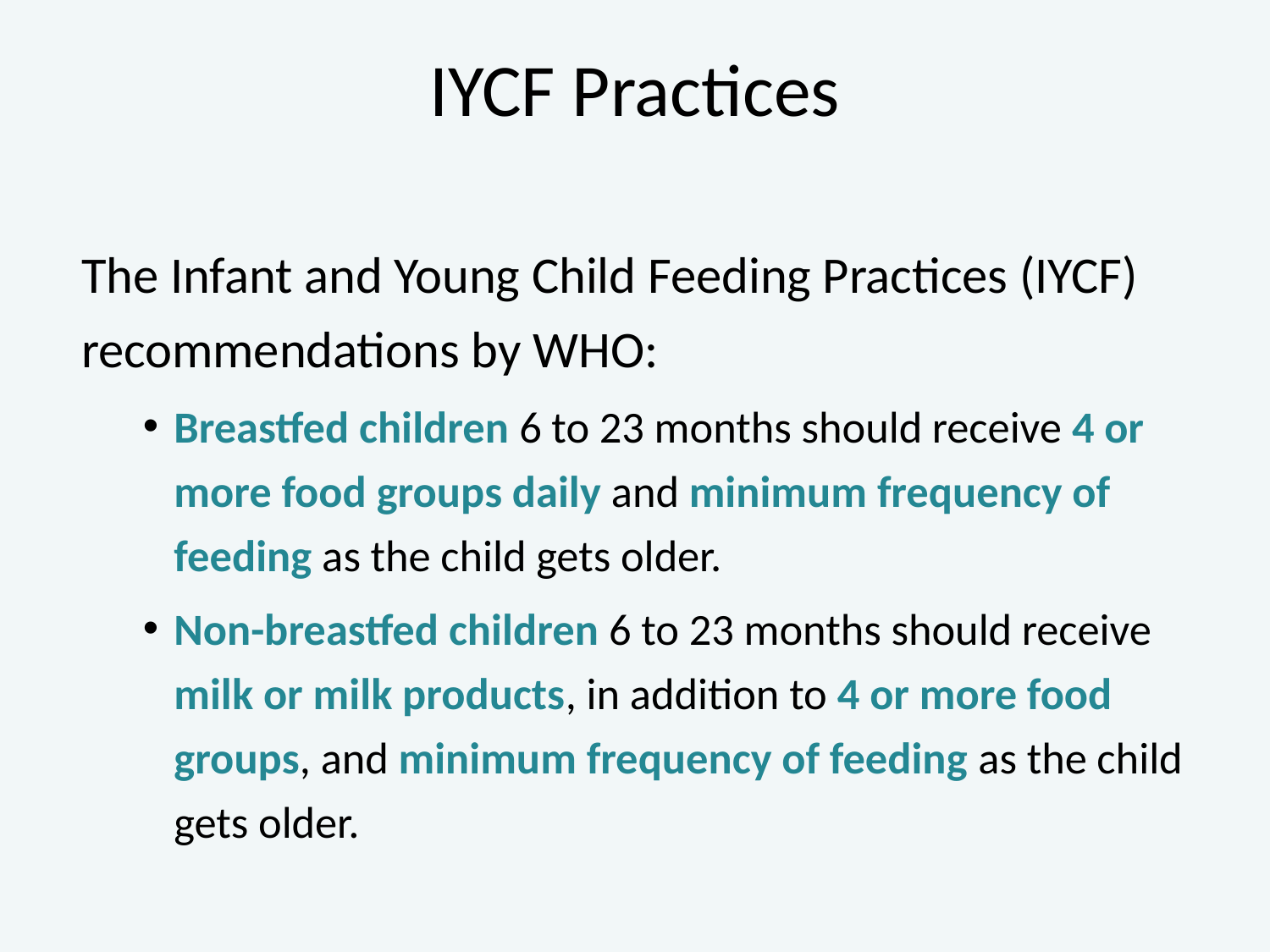

# IYCF Practices
The Infant and Young Child Feeding Practices (IYCF) recommendations by WHO:
Breastfed children 6 to 23 months should receive 4 or more food groups daily and minimum frequency of feeding as the child gets older.
Non-breastfed children 6 to 23 months should receive milk or milk products, in addition to 4 or more food groups, and minimum frequency of feeding as the child gets older.